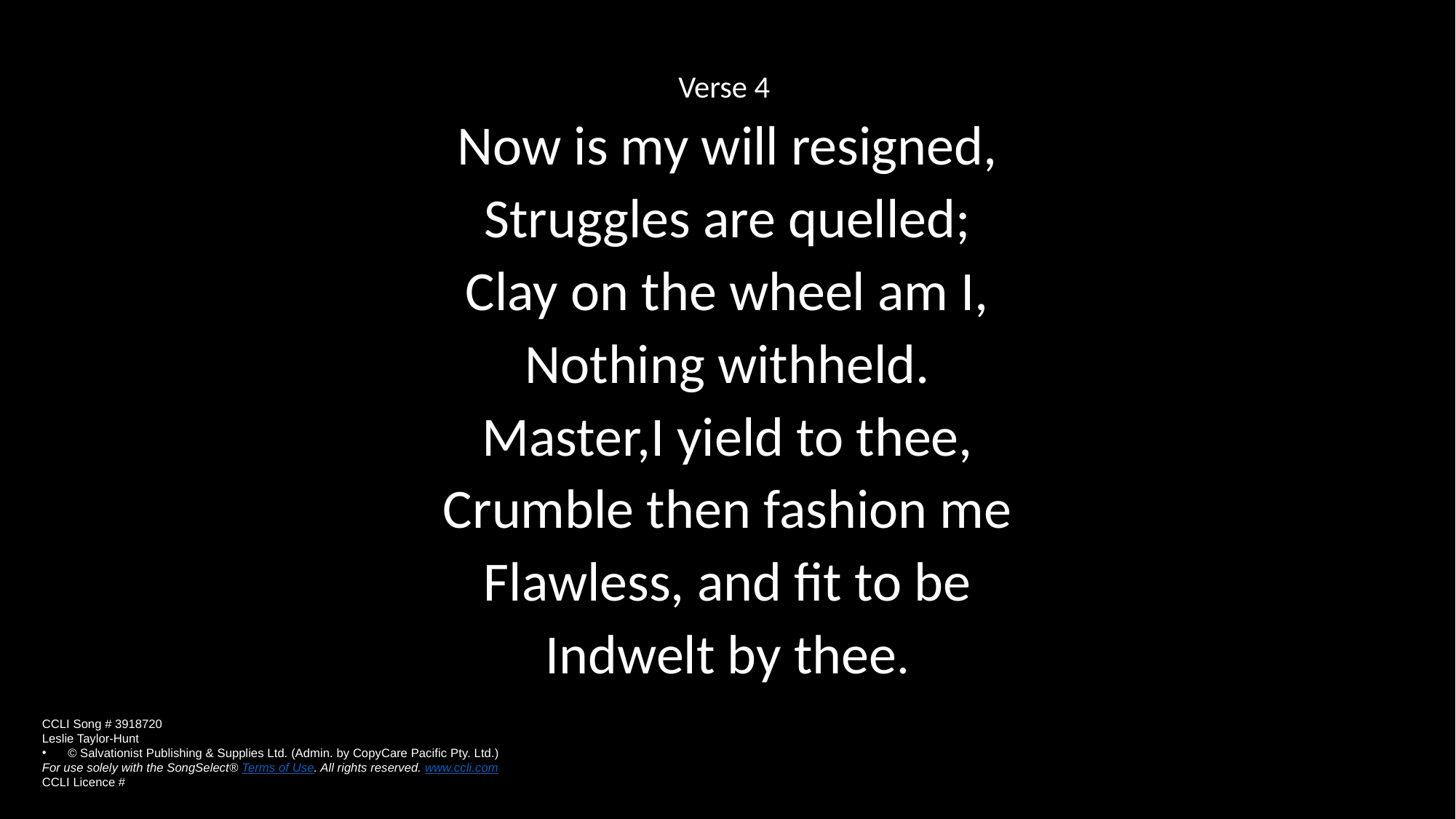

Verse 4
Now is my will resigned,
Struggles are quelled;
Clay on the wheel am I,
Nothing withheld.
Master,I yield to thee,
Crumble then fashion me
Flawless, and fit to be
Indwelt by thee.
CCLI Song # 3918720
Leslie Taylor-Hunt
© Salvationist Publishing & Supplies Ltd. (Admin. by CopyCare Pacific Pty. Ltd.)
For use solely with the SongSelect® Terms of Use. All rights reserved. www.ccli.com
CCLI Licence #